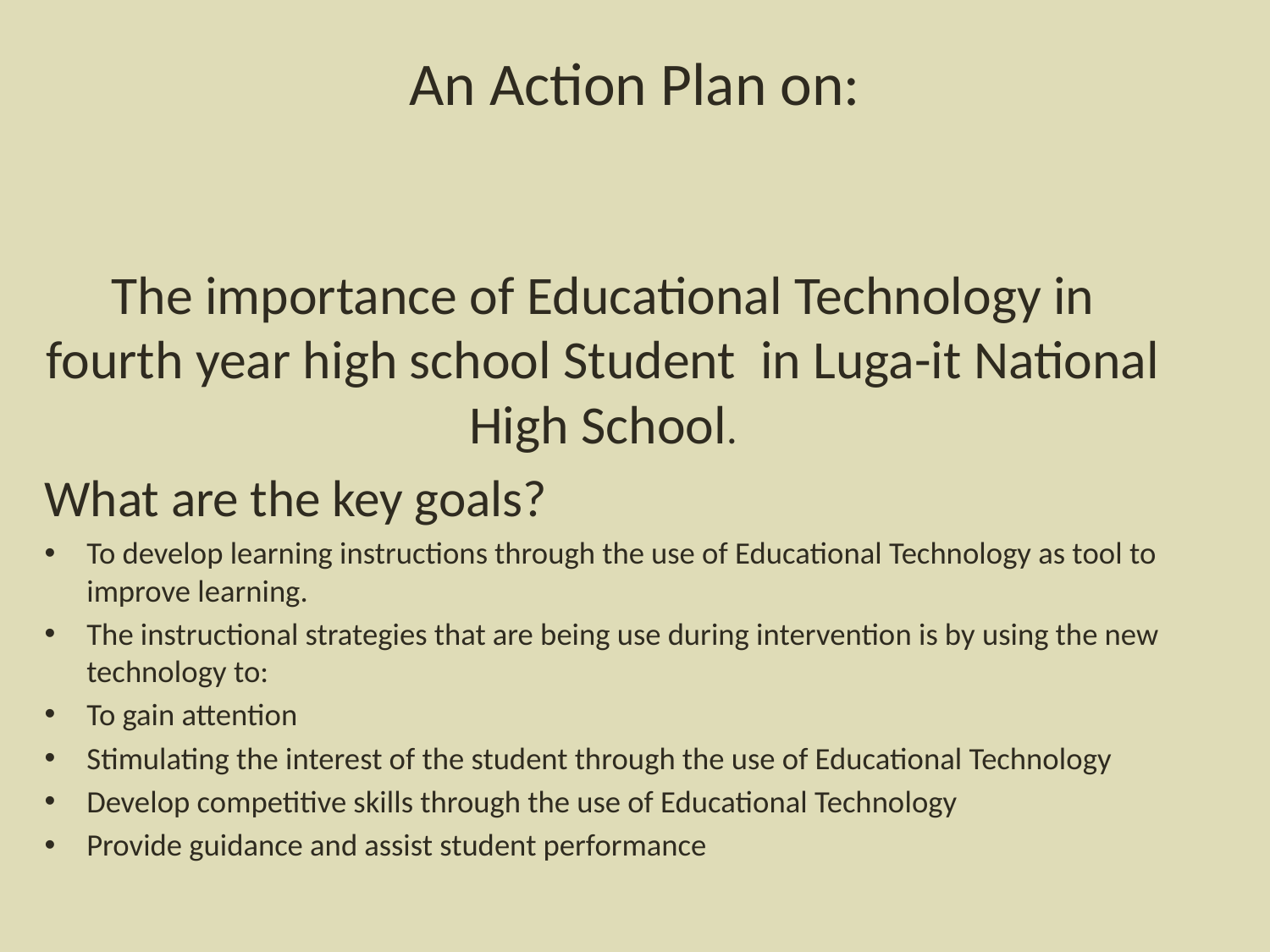

# An Action Plan on:
The importance of Educational Technology in fourth year high school Student  in Luga-it National High School.
What are the key goals?
To develop learning instructions through the use of Educational Technology as tool to improve learning.
The instructional strategies that are being use during intervention is by using the new technology to:
To gain attention
Stimulating the interest of the student through the use of Educational Technology
Develop competitive skills through the use of Educational Technology
Provide guidance and assist student performance